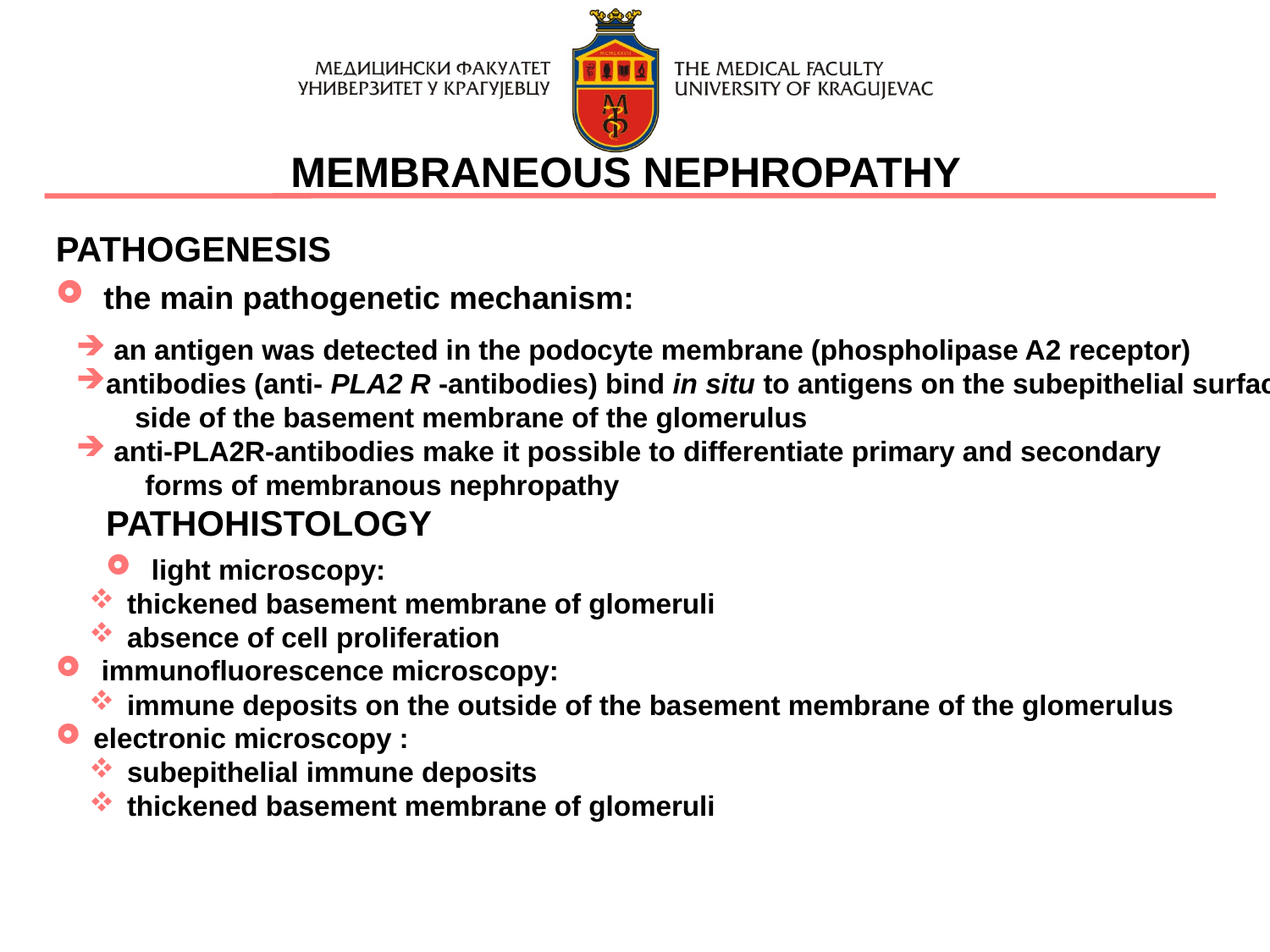

MEMBRANEOUS NEPHROPATHY

PATHOGENESIS

  the main pathogenetic mechanism:

 an antigen was detected in the podocyte membrane (phospholipase A2 receptor)
antibodies (anti- PLA2 R -antibodies) bind in situ to antigens on the subepithelial surface
  side of the basement membrane of the glomerulus
 anti-PLA2R-antibodies make it possible to differentiate primary and secondary
     forms of membranous nephropathy
PATHOHISTOLOGY

  light microscopy:
 thickened basement membrane of glomeruli
 absence of cell proliferation
  immunofluorescence microscopy:
 immune deposits on the outside of the basement membrane of the glomerulus
 electronic microscopy :
 subepithelial immune deposits
 thickened basement membrane of glomeruli